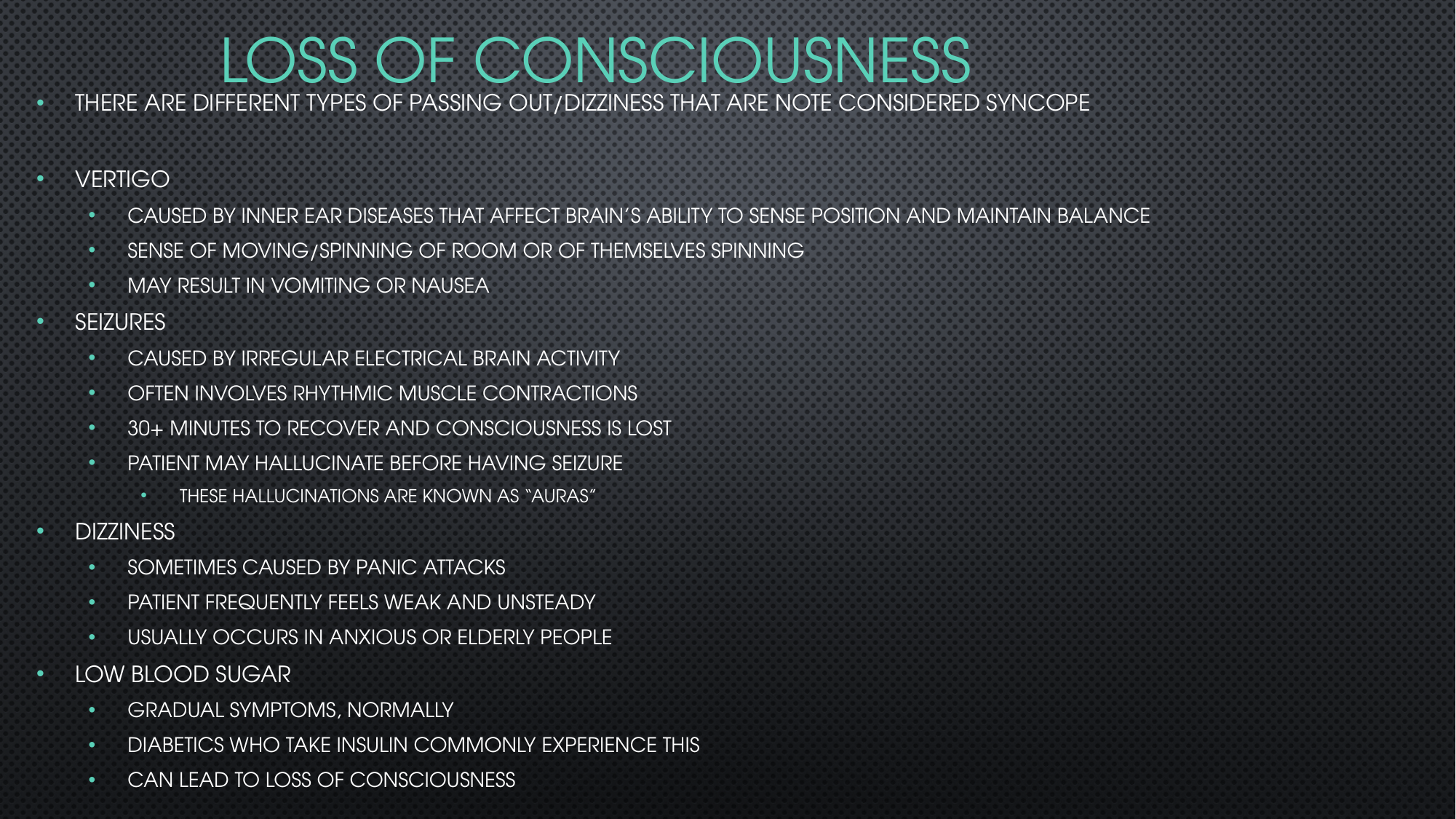

# Loss of consciousness
There are different types of passing out/dizziness that are note considered syncope

Vertigo
Caused by inner ear diseases that affect brain’s ability to sense position and maintain balance
Sense of moving/spinning of room or of themselves spinning
May result in vomiting or nausea
Seizures
Caused by irregular electrical brain activity
Often involves rhythmic muscle contractions
30+ minutes to recover and consciousness is lost
Patient may hallucinate before having seizure
These hallucinations are known as “auras”
Dizziness
Sometimes caused by panic attacks
Patient frequently feels weak and unsteady
Usually occurs in anxious or elderly people
Low blood sugar
Gradual symptoms, normally
Diabetics who take insulin commonly experience this
Can lead to loss of consciousness